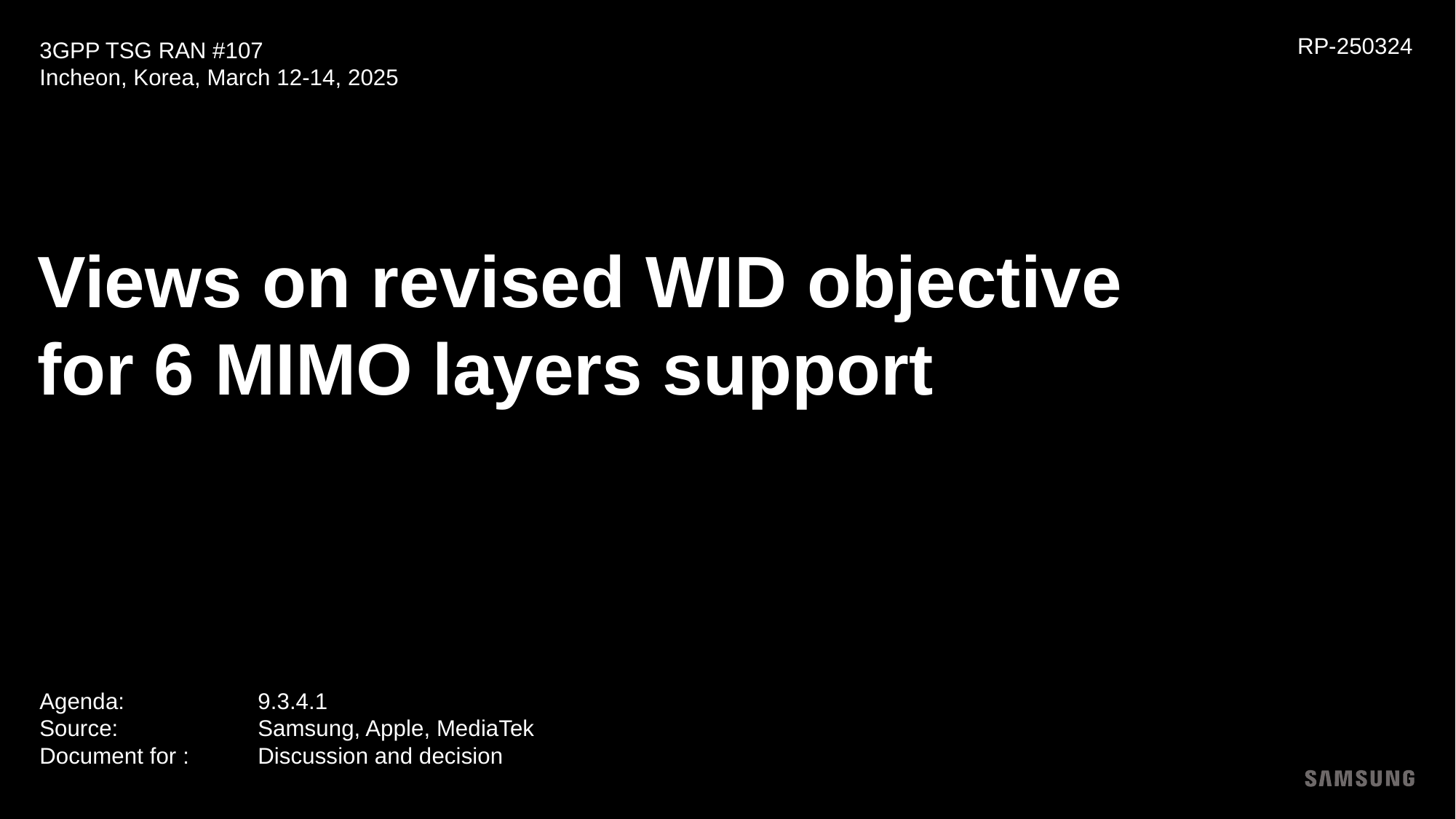

RP-250324
3GPP TSG RAN #107
Incheon, Korea, March 12-14, 2025
Views on revised WID objective for 6 MIMO layers support
Agenda: 		9.3.4.1
Source:		Samsung, Apple, MediaTek
Document for : 	Discussion and decision